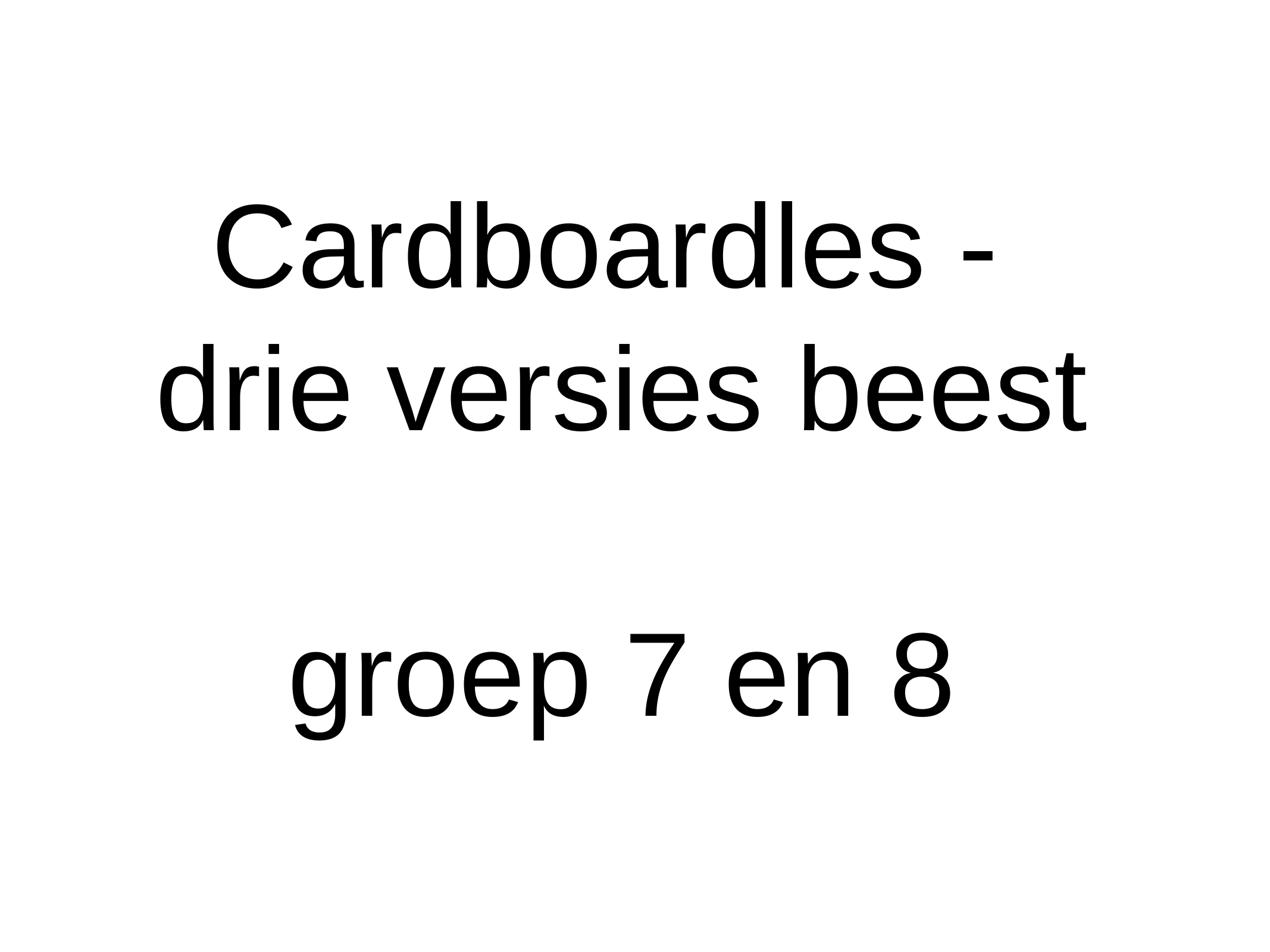

# Cardboardles - drie versies beest groep 7 en 8